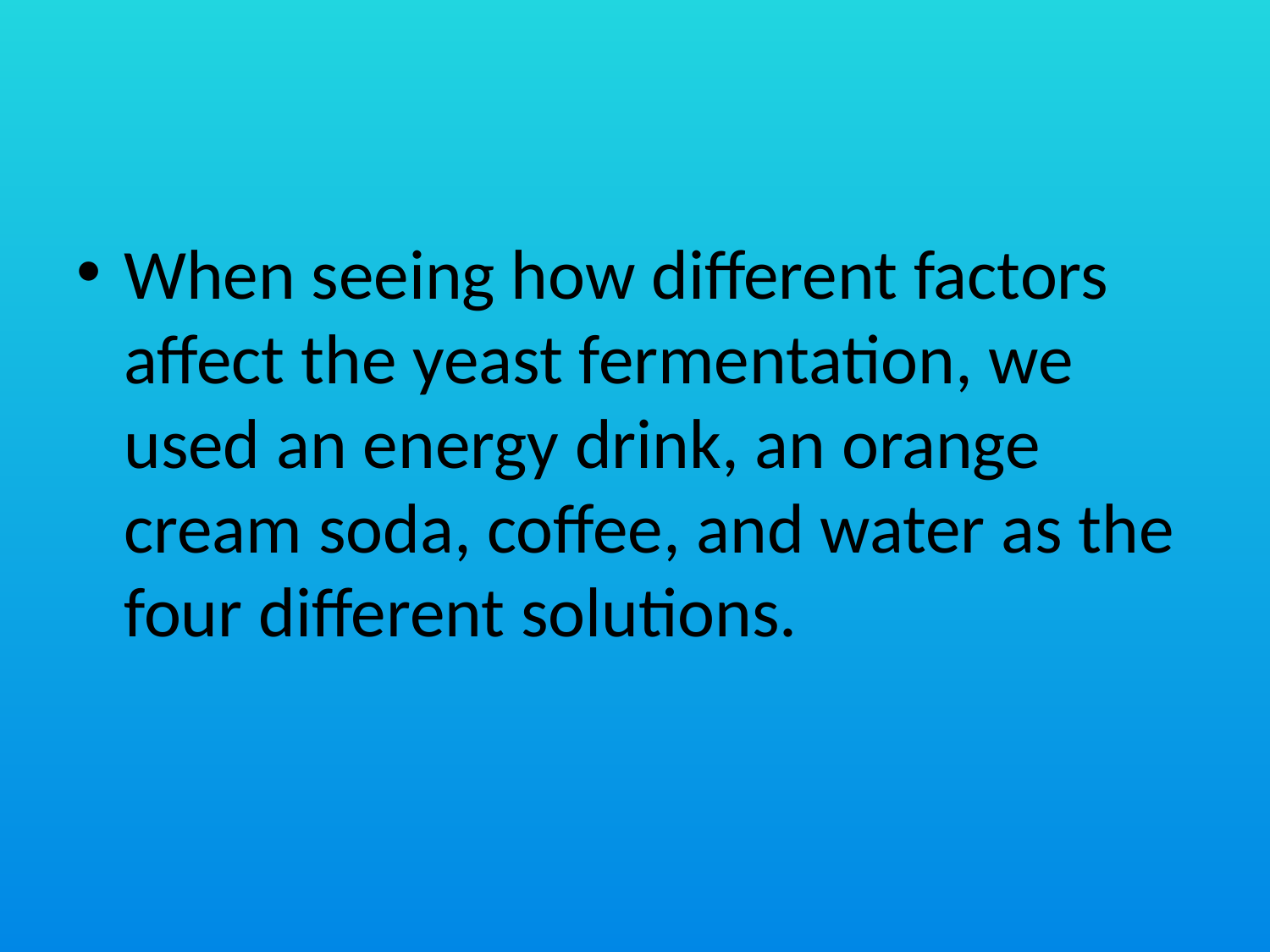

When seeing how different factors affect the yeast fermentation, we used an energy drink, an orange cream soda, coffee, and water as the four different solutions.